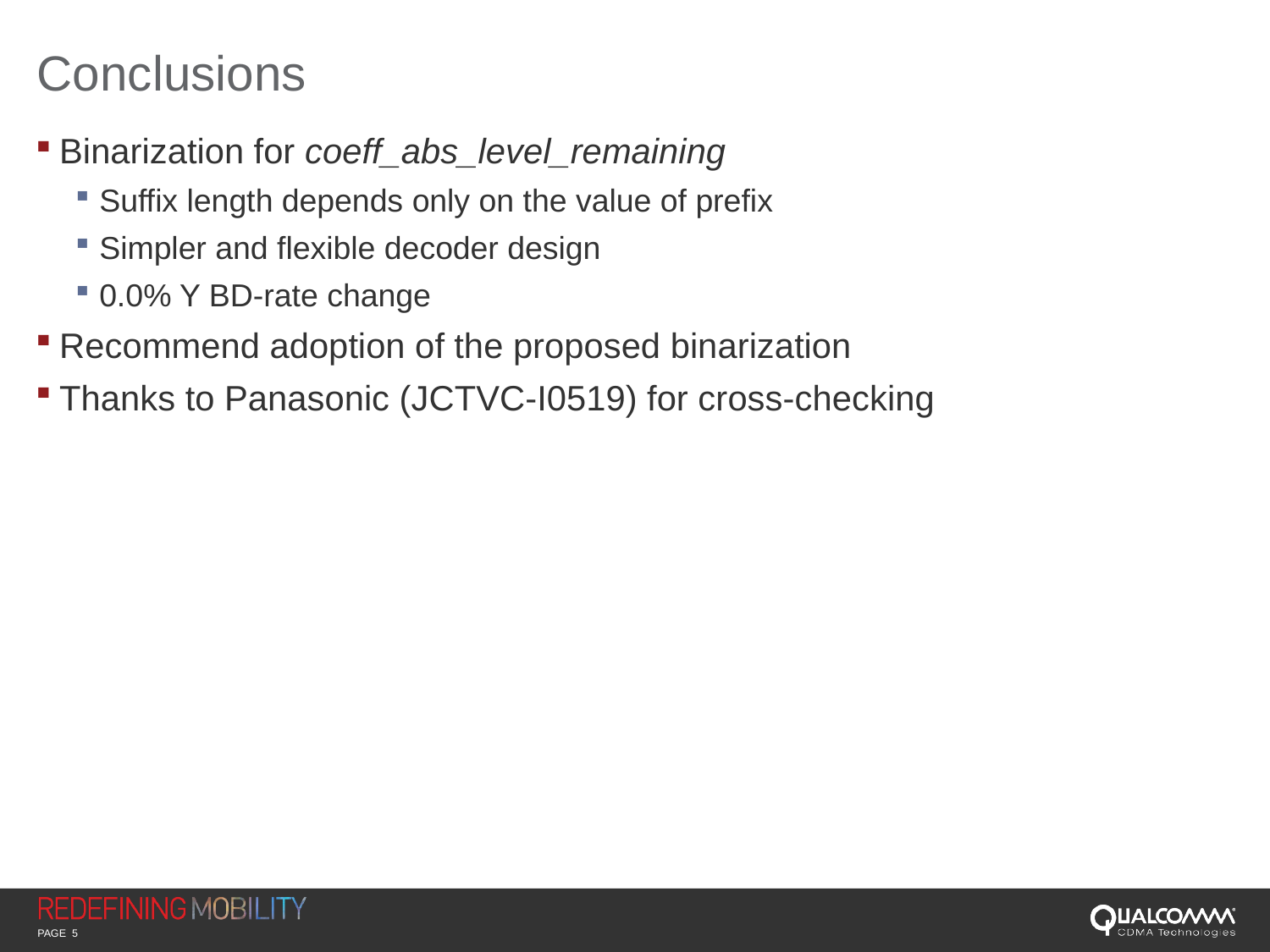

# Conclusions
Binarization for coeff_abs_level_remaining
Suffix length depends only on the value of prefix
Simpler and flexible decoder design
0.0% Y BD-rate change
Recommend adoption of the proposed binarization
Thanks to Panasonic (JCTVC-I0519) for cross-checking